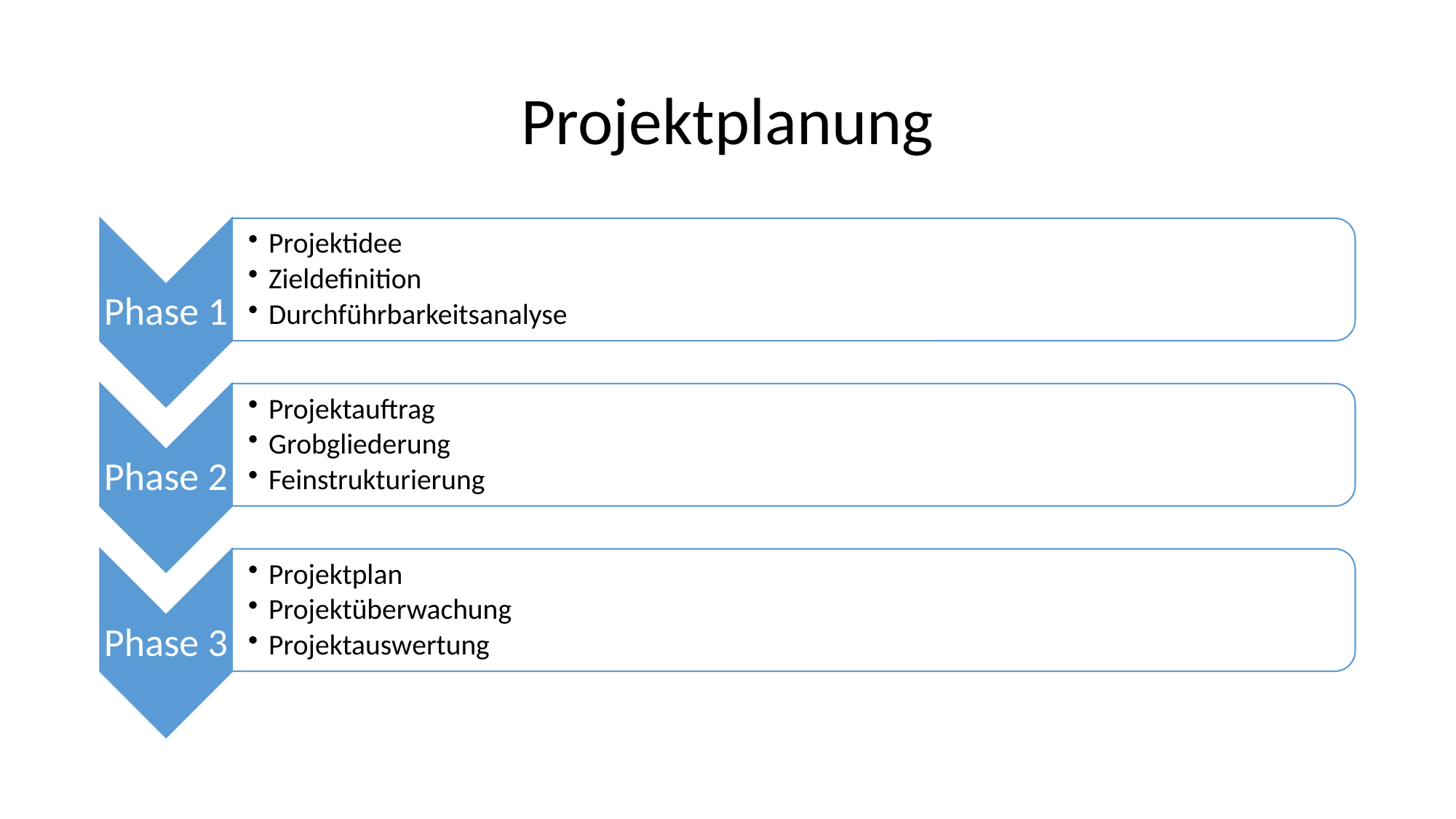

# Projektplanung
Phase 1
Projektidee
Zieldefinition
Durchführbarkeitsanalyse
Phase 2
Projektauftrag
Grobgliederung
Feinstrukturierung
Phase 3
Projektplan
Projektüberwachung
Projektauswertung